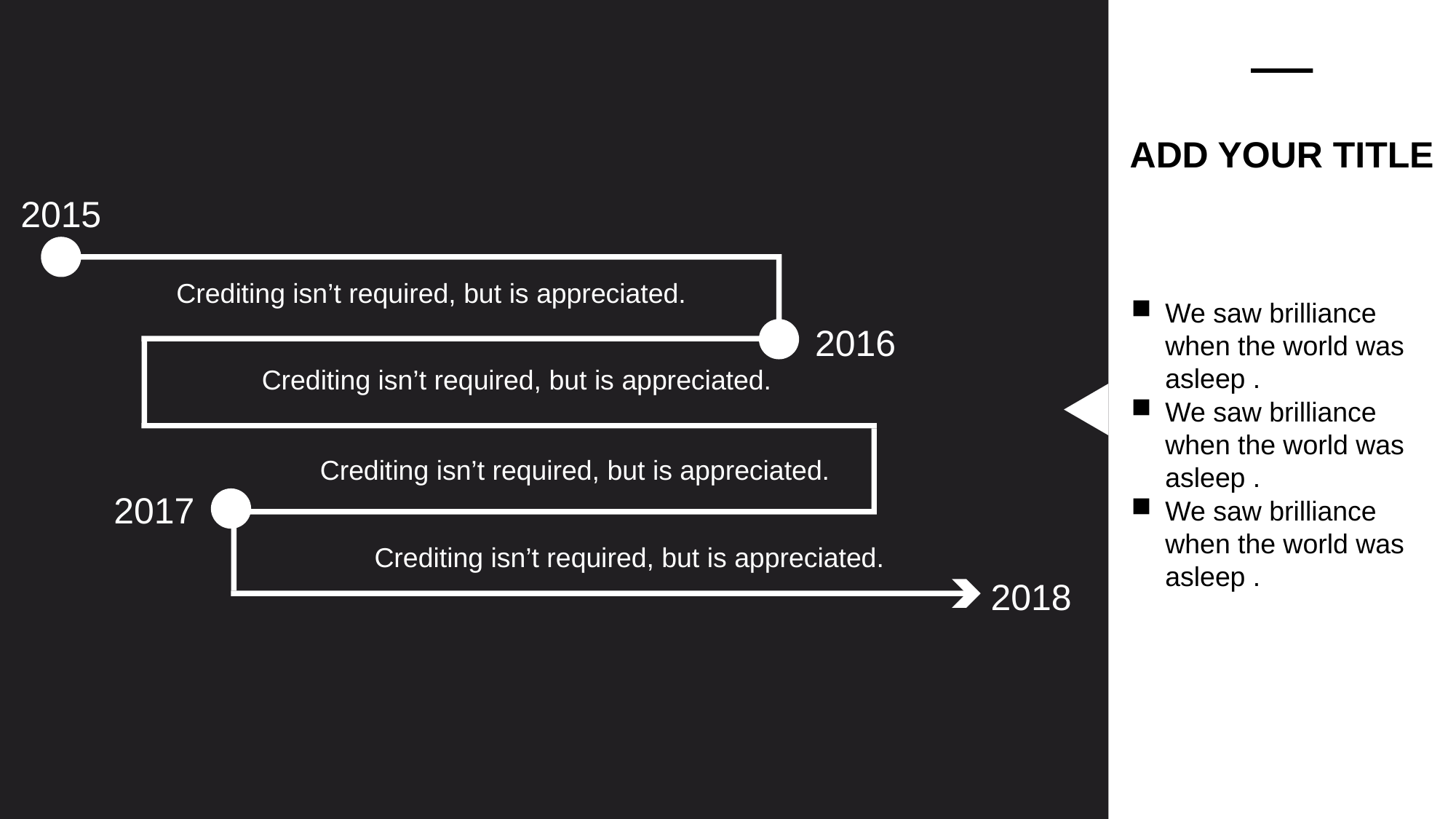

ADD YOUR TITLE
We saw brilliance when the world was asleep .
We saw brilliance when the world was asleep .
We saw brilliance when the world was asleep .
2015

Crediting isn’t required, but is appreciated.

2016

Crediting isn’t required, but is appreciated.

Crediting isn’t required, but is appreciated.

2017

Crediting isn’t required, but is appreciated.

2018